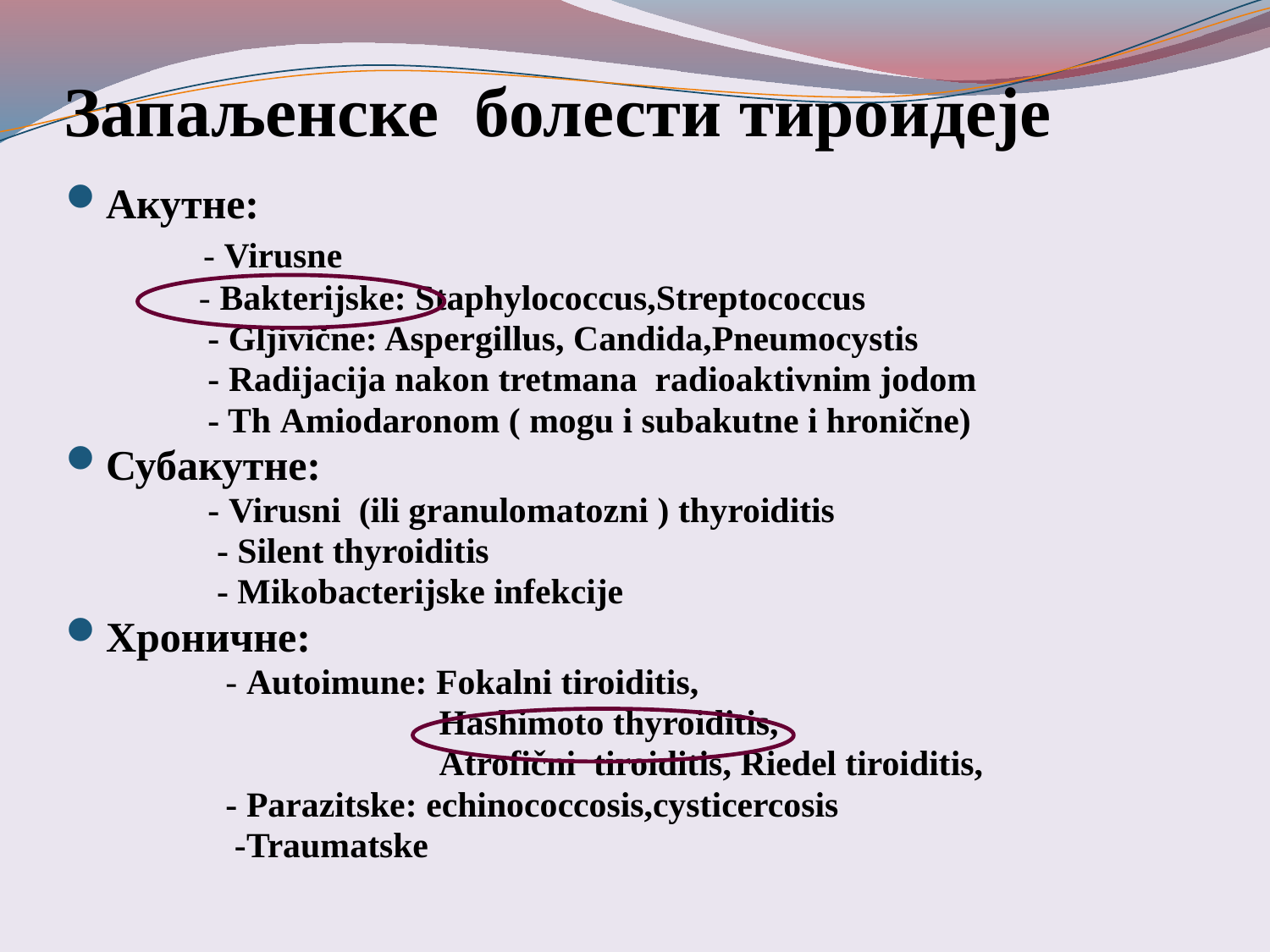

# Запаљенске  болести тироидеје
Aкутне:
             - Virusne
               - Bakterijske: Staphylococcus,Streptococcus
                - Gljivične: Aspergillus, Candida,Pneumocystis
                - Radijacija nakon tretmana  radioaktivnim jodom
                - Th Amiodaronom ( mogu i subakutne i hronične)
Субакутне:
                - Virusni  (ili granulomatozni ) thyroiditis
                 - Silent thyroiditis
                 - Mikobacterijske infekcije
Хроничне:
                  - Autoimune: Fokalni tiroiditis,
                                          Hashimoto thyroiditis,
                                          Atrofični  tiroiditis, Riedel tiroiditis,
                  - Parazitske: echinococcosis,cysticercosis
                   -Traumatske